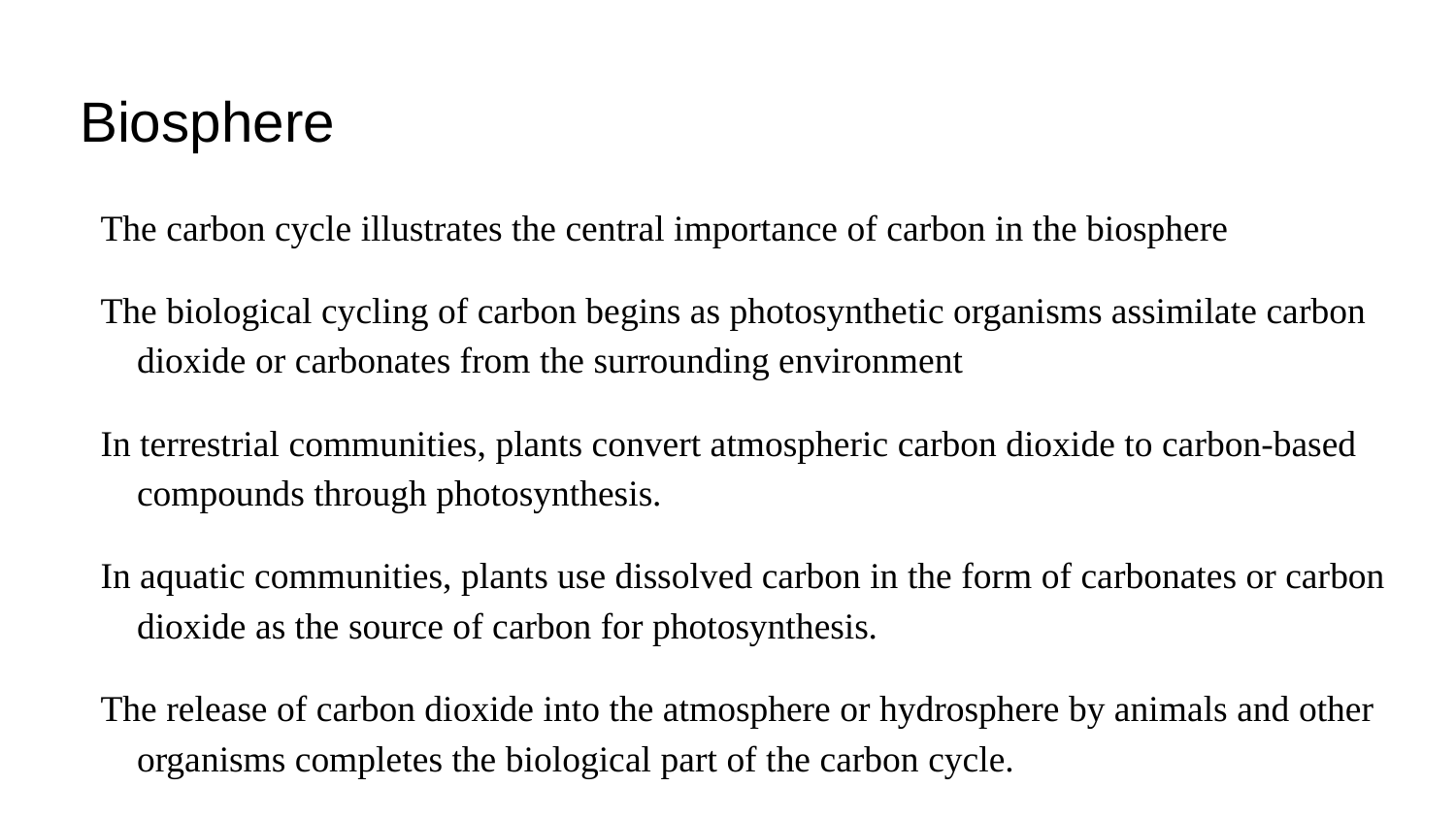

# Biosphere

The carbon cycle illustrates the central importance of carbon in the biosphere
The biological cycling of carbon begins as photosynthetic organisms assimilate carbon dioxide or carbonates from the surrounding environment
In terrestrial communities, plants convert atmospheric carbon dioxide to carbon-based compounds through photosynthesis.
In aquatic communities, plants use dissolved carbon in the form of carbonates or carbon dioxide as the source of carbon for photosynthesis.
The release of carbon dioxide into the atmosphere or hydrosphere by animals and other organisms completes the biological part of the carbon cycle.